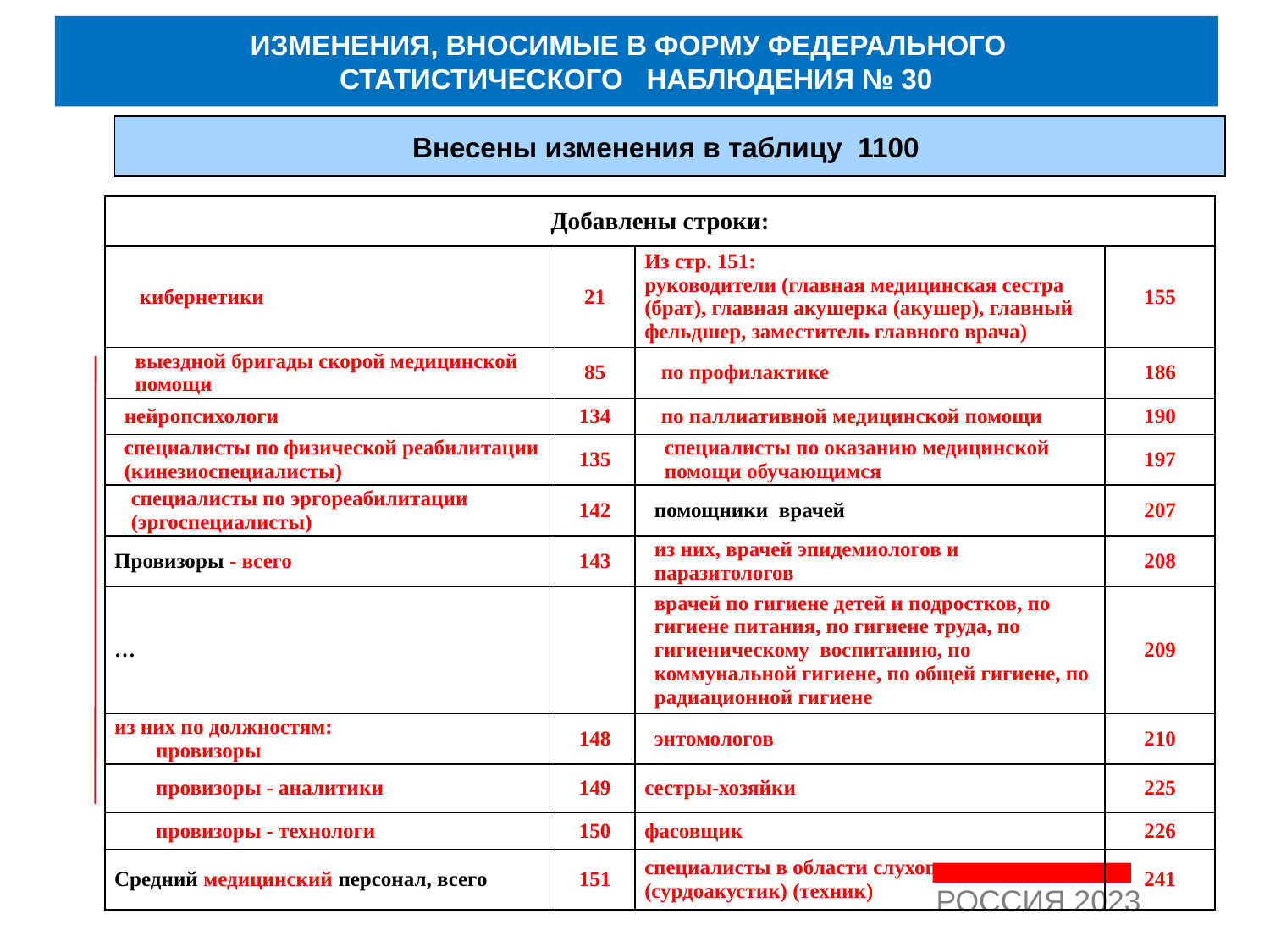

ИЗМЕНЕНИЯ, ВНОСИМЫЕ В ФОРМУ ФЕДЕРАЛЬНОГО
СТАТИСТИЧЕСКОГО   НАБЛЮДЕНИЯ № 30
Внесены изменения в таблицу  1100

| Добавлены строки: |  |  |  |
| --- | --- | --- | --- |
| кибернетики | 21 | Из стр. 151: руководители (главная медицинская сестра (брат), главная акушерка (акушер), главный фельдшер, заместитель главного врача) | 155 |
| выездной бригады скорой медицинской помощи | 85 | по профилактике | 186 |
| нейропсихологи | 134 | по паллиативной медицинской помощи | 190 |
| специалисты по физической реабилитации (кинезиоспециалисты) | 135 | специалисты по оказанию медицинской помощи обучающимся | 197 |
| специалисты по эргореабилитации (эргоспециалисты) | 142 | помощники врачей | 207 |
| Провизоры - всего | 143 | из них, врачей эпидемиологов и паразитологов | 208 |
| … |  | врачей по гигиене детей и подростков, по гигиене питания, по гигиене труда, по гигиеническому воспитанию, по коммунальной гигиене, по общей гигиене, по радиационной гигиене | 209 |
| из них по должностям: провизоры | 148 | энтомологов | 210 |
| провизоры - аналитики | 149 | сестры-хозяйки | 225 |
| провизоры - технологи | 150 | фасовщик | 226 |
| Средний медицинский персонал, всего | 151 | специалисты в области слухопротезирования (сурдоакустик) (техник) | 241 |

РОССИЯ 2023